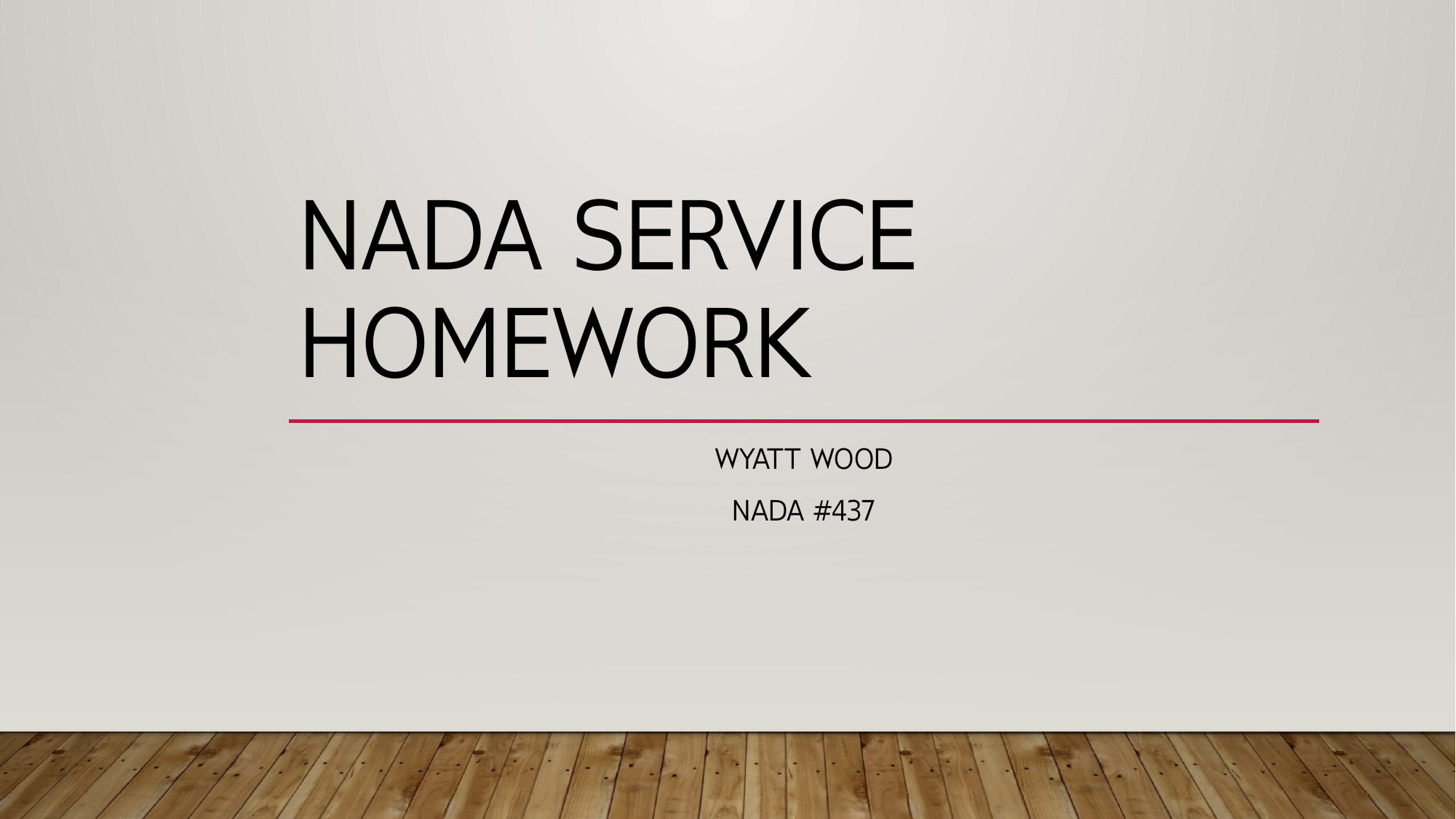

# NADA Service Homework
Wyatt Wood
NADA #437